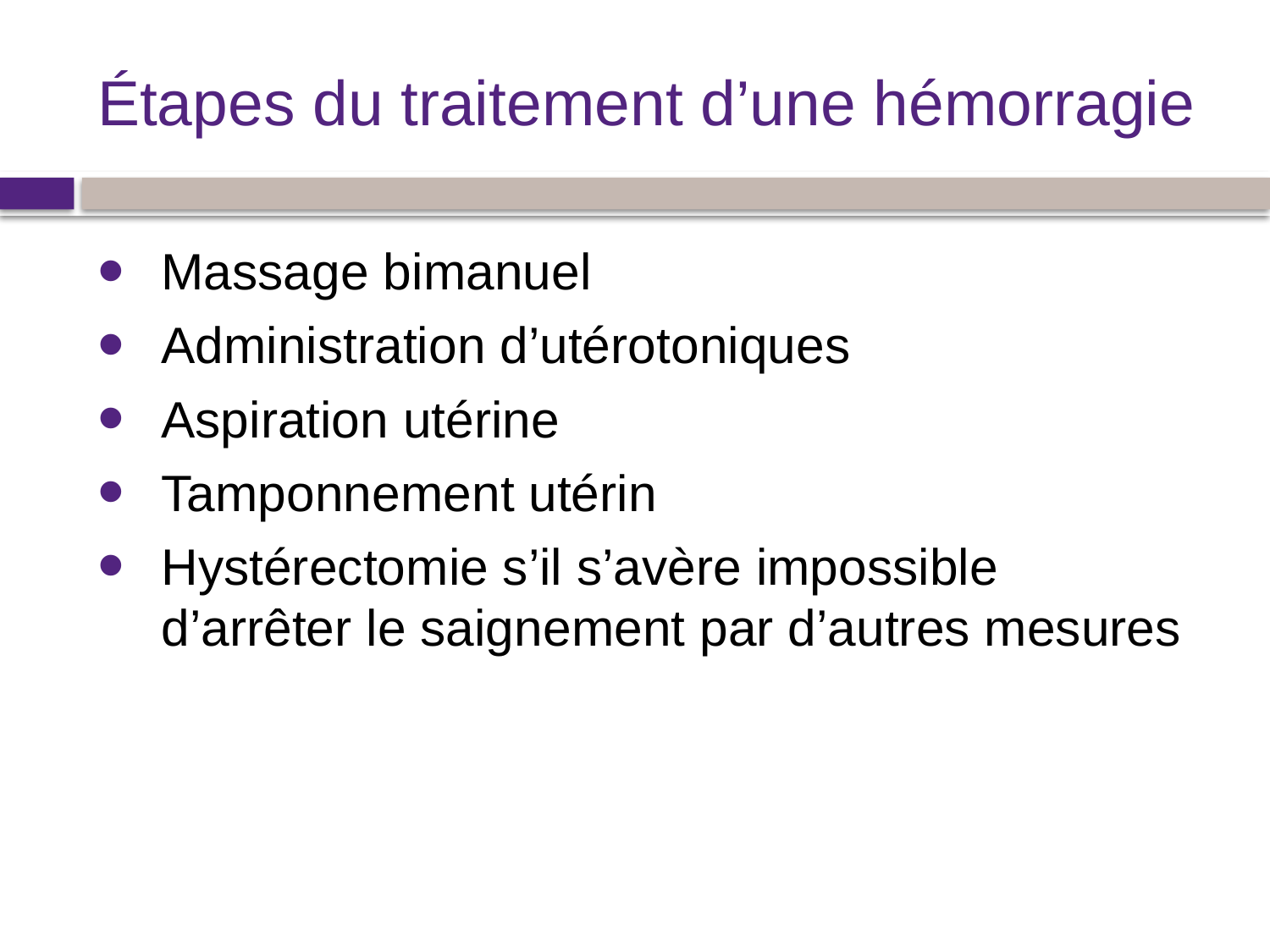

# Étapes du traitement d’une hémorragie
Massage bimanuel
Administration d’utérotoniques
Aspiration utérine
Tamponnement utérin
Hystérectomie s’il s’avère impossible d’arrêter le saignement par d’autres mesures